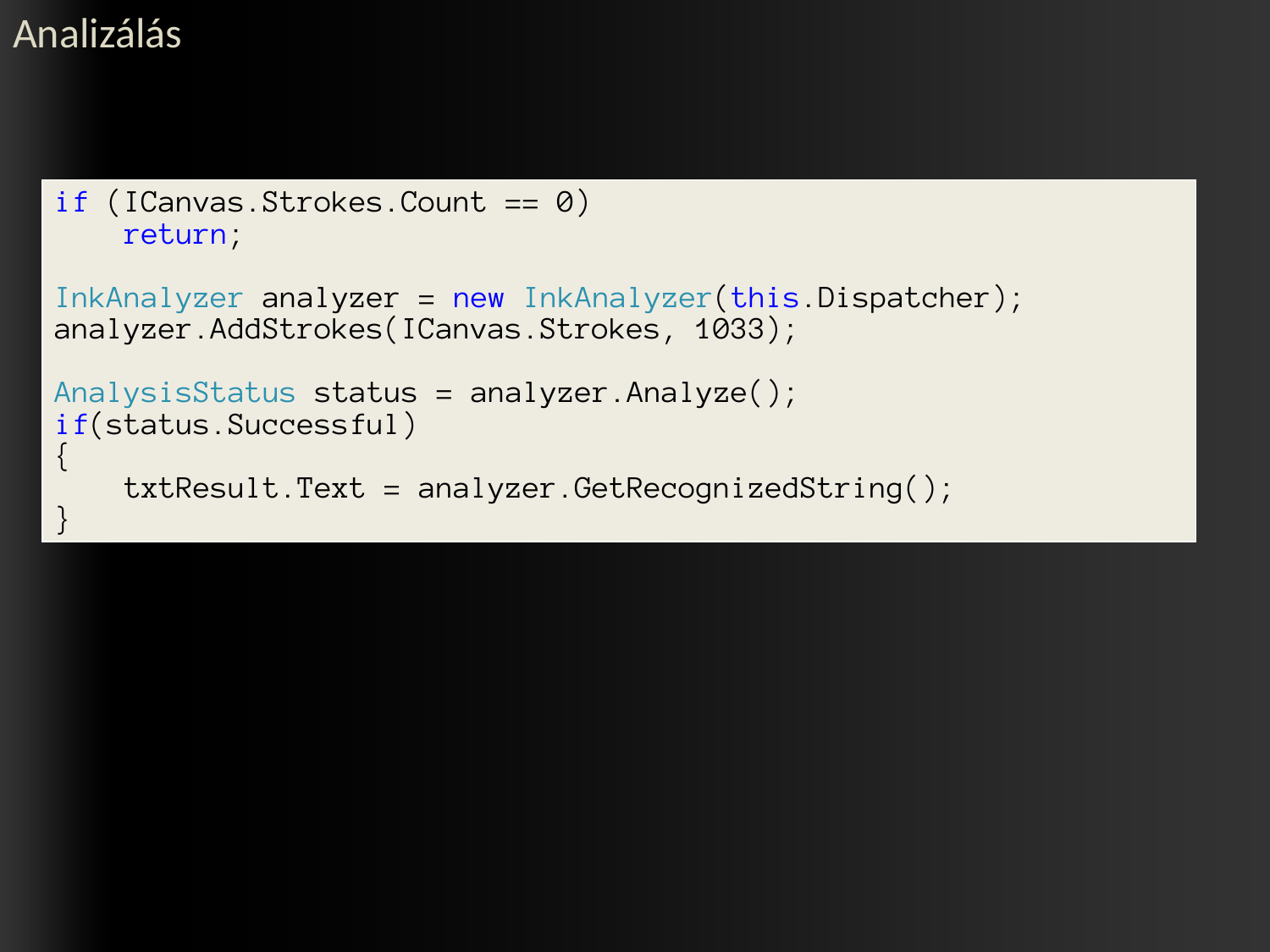

Analizálás
| if (ICanvas.Strokes.Count == 0) return; InkAnalyzer analyzer = new InkAnalyzer(this.Dispatcher); analyzer.AddStrokes(ICanvas.Strokes, 1033); AnalysisStatus status = analyzer.Analyze(); if(status.Successful) { txtResult.Text = analyzer.GetRecognizedString(); } |
| --- |